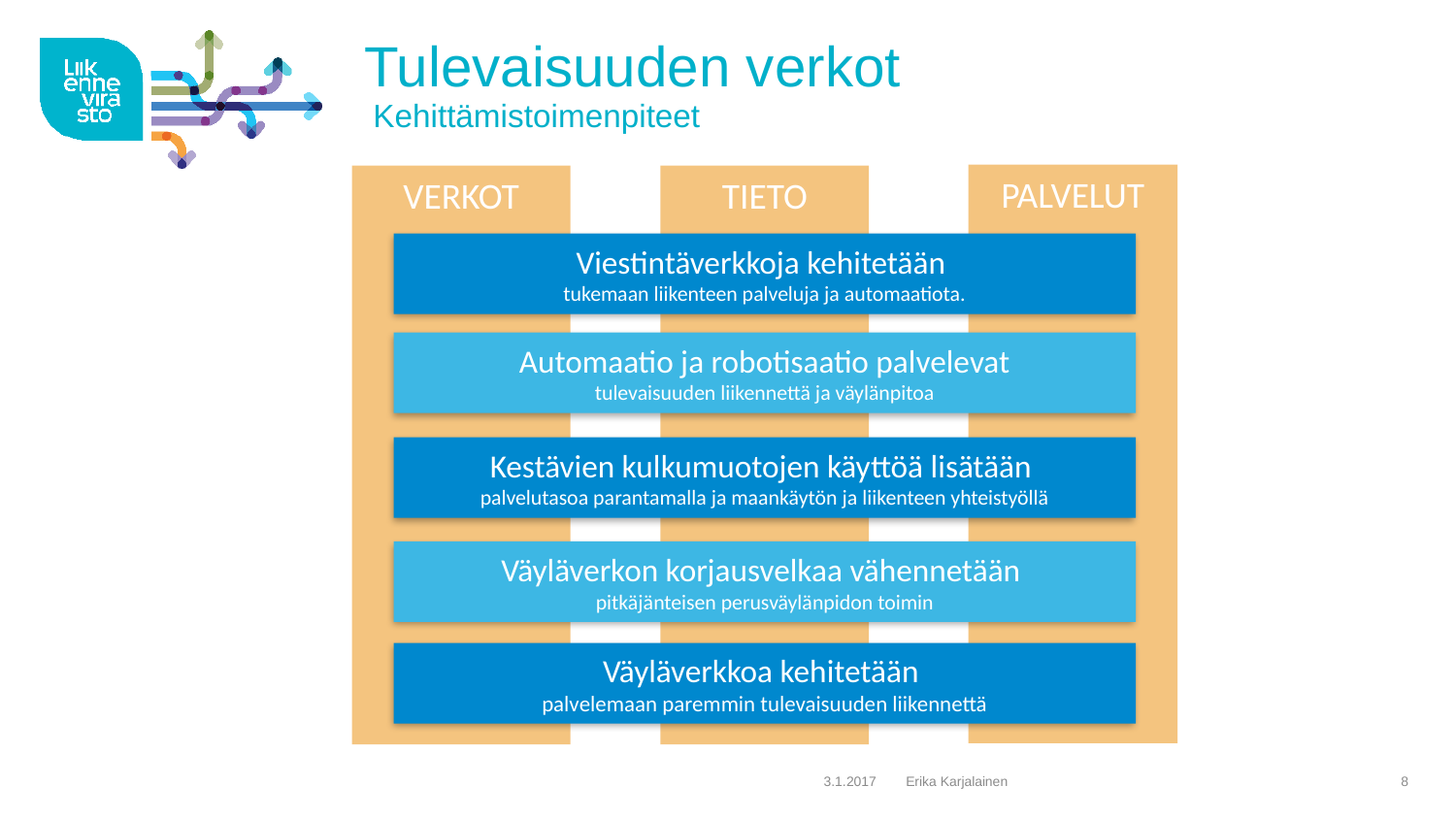

# Tulevaisuuden verkot Kehittämistoimenpiteet
PALVELUT
VERKOT
TIETO
Viestintäverkkoja kehitetään
tukemaan liikenteen palveluja ja automaatiota.
Automaatio ja robotisaatio palvelevat
tulevaisuuden liikennettä ja väylänpitoa
Kestävien kulkumuotojen käyttöä lisätään
palvelutasoa parantamalla ja maankäytön ja liikenteen yhteistyöllä
Väyläverkon korjausvelkaa vähennetään
pitkäjänteisen perusväylänpidon toimin
Väyläverkkoa kehitetään
palvelemaan paremmin tulevaisuuden liikennettä
3.1.2017
Erika Karjalainen
8